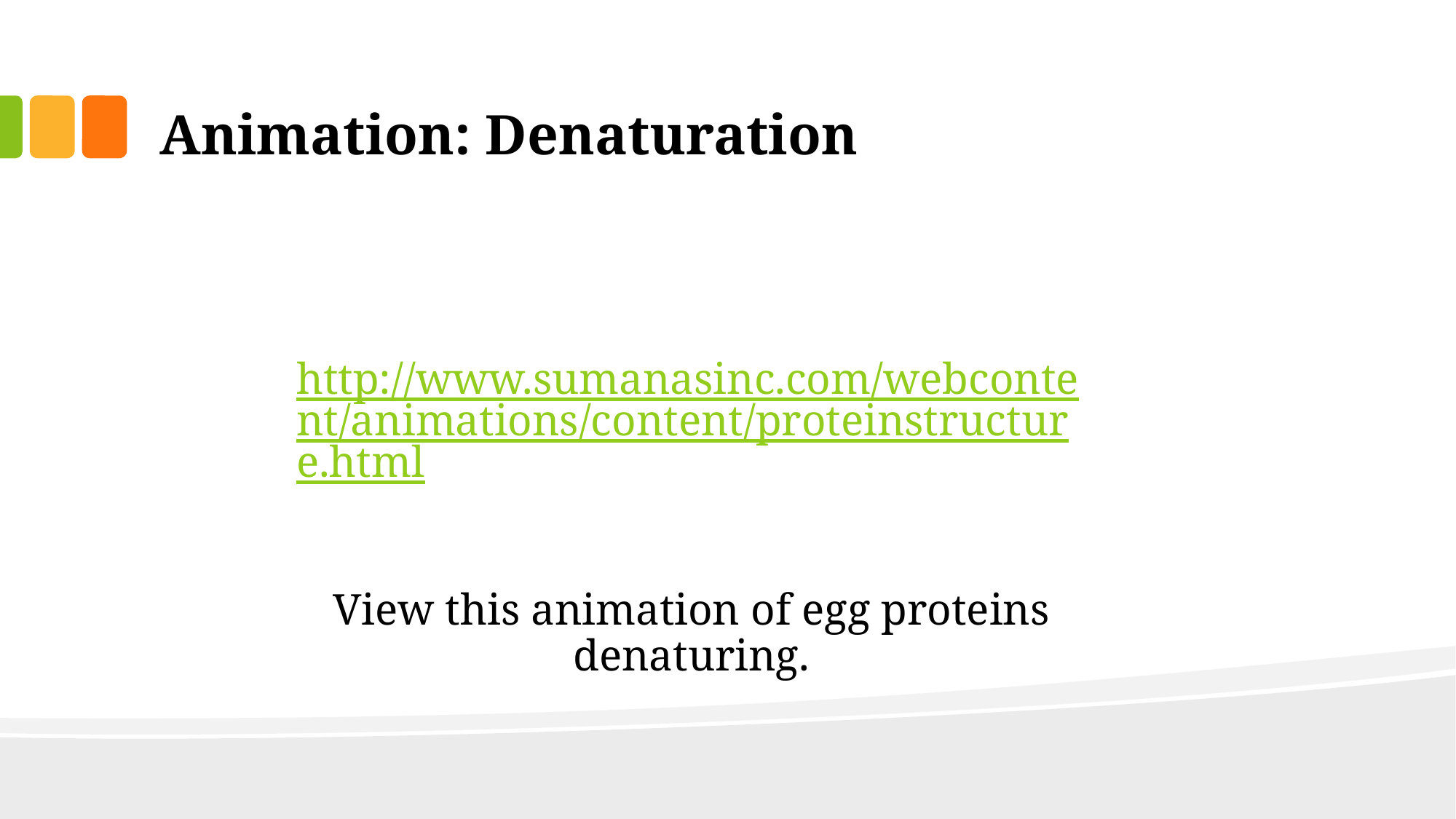

# Animation: Denaturation
http://www.sumanasinc.com/webcontent/animations/content/proteinstructure.html

View this animation of egg proteins denaturing.